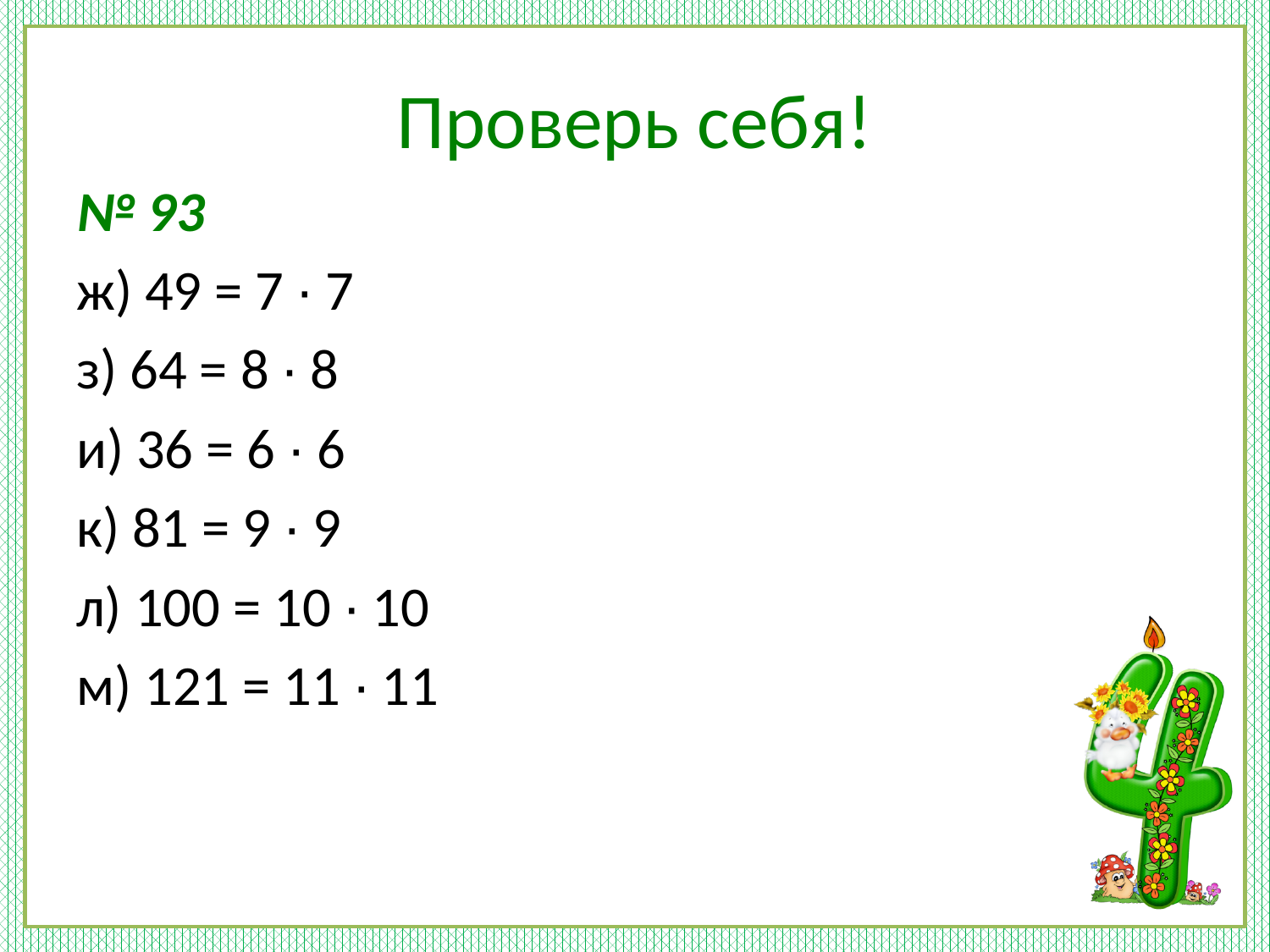

# Проверь себя!
№ 93
ж) 49 = 7 ∙ 7
з) 64 = 8 ∙ 8
и) 36 = 6 ∙ 6
к) 81 = 9 ∙ 9
л) 100 = 10 ∙ 10
м) 121 = 11 ∙ 11